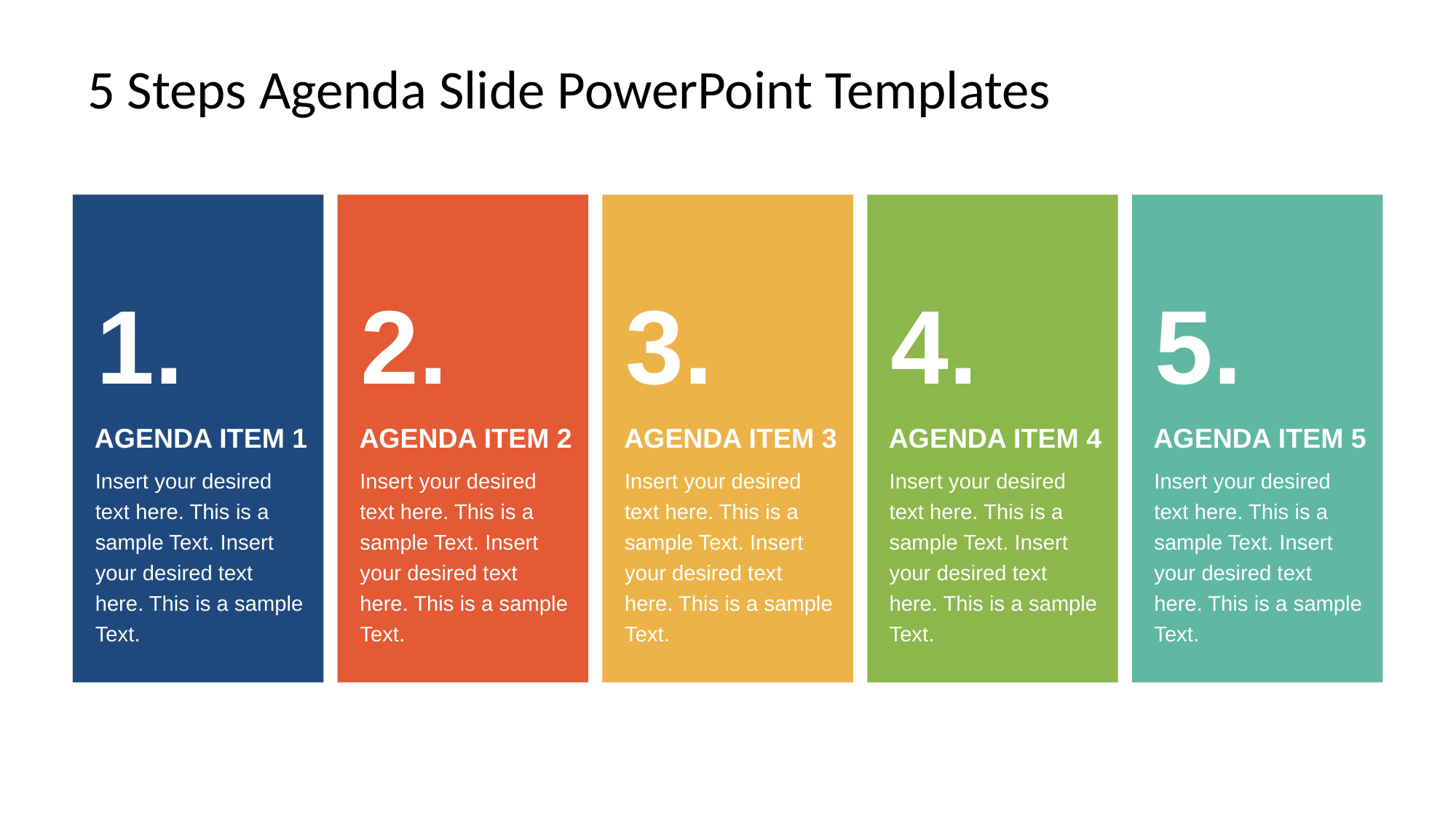

5 Steps Agenda Slide PowerPoint Templates

1.
2.
3.
4.
5.
AGENDA ITEM 1
AGENDA ITEM 2
AGENDA ITEM 3
AGENDA ITEM 4
AGENDA ITEM 5
Insert your desired text here. This is a sample Text. Insert your desired text here. This is a sample Text.
Insert your desired text here. This is a sample Text. Insert your desired text here. This is a sample Text.
Insert your desired text here. This is a sample Text. Insert your desired text here. This is a sample Text.
Insert your desired text here. This is a sample Text. Insert your desired text here. This is a sample Text.
Insert your desired text here. This is a sample Text. Insert your desired text here. This is a sample Text.